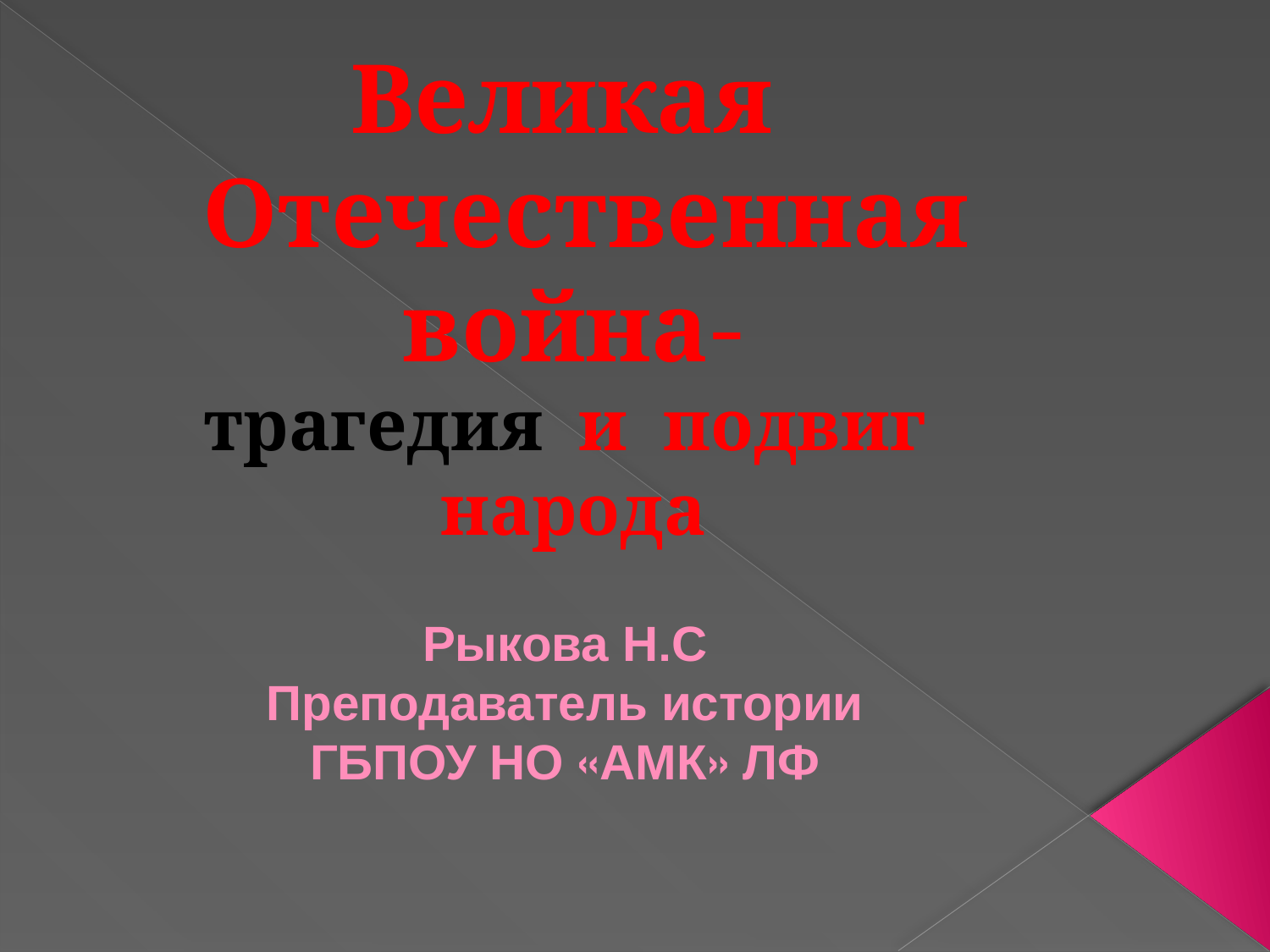

# Великая Отечественная война- трагедия  и  подвиг  народа
Рыкова Н.С
Преподаватель истории ГБПОУ НО «АМК» ЛФ